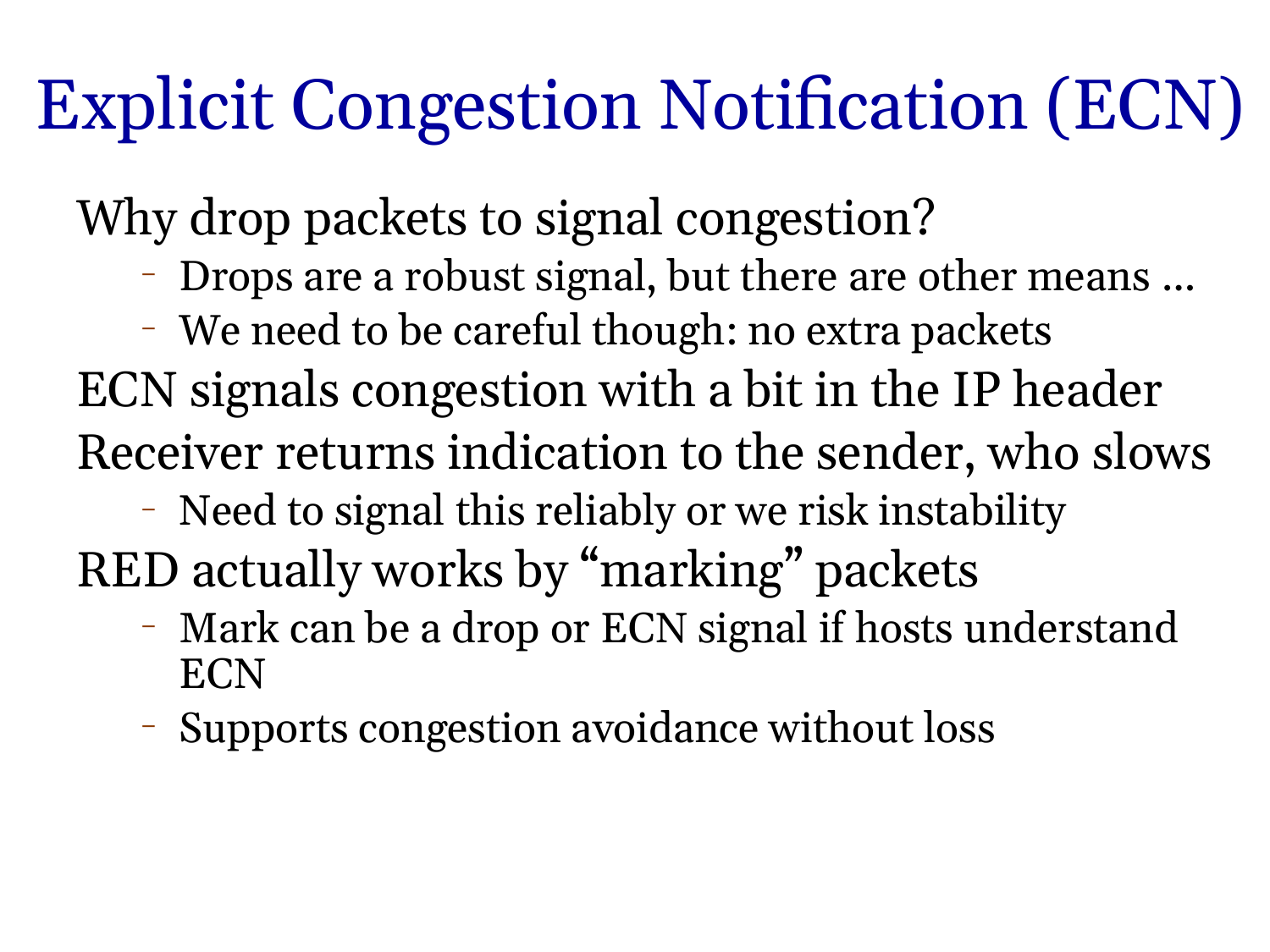

# Explicit Congestion Notification (ECN)
Why drop packets to signal congestion?
Drops are a robust signal, but there are other means …
We need to be careful though: no extra packets
ECN signals congestion with a bit in the IP header
Receiver returns indication to the sender, who slows
Need to signal this reliably or we risk instability
RED actually works by “marking” packets
Mark can be a drop or ECN signal if hosts understand ECN
Supports congestion avoidance without loss